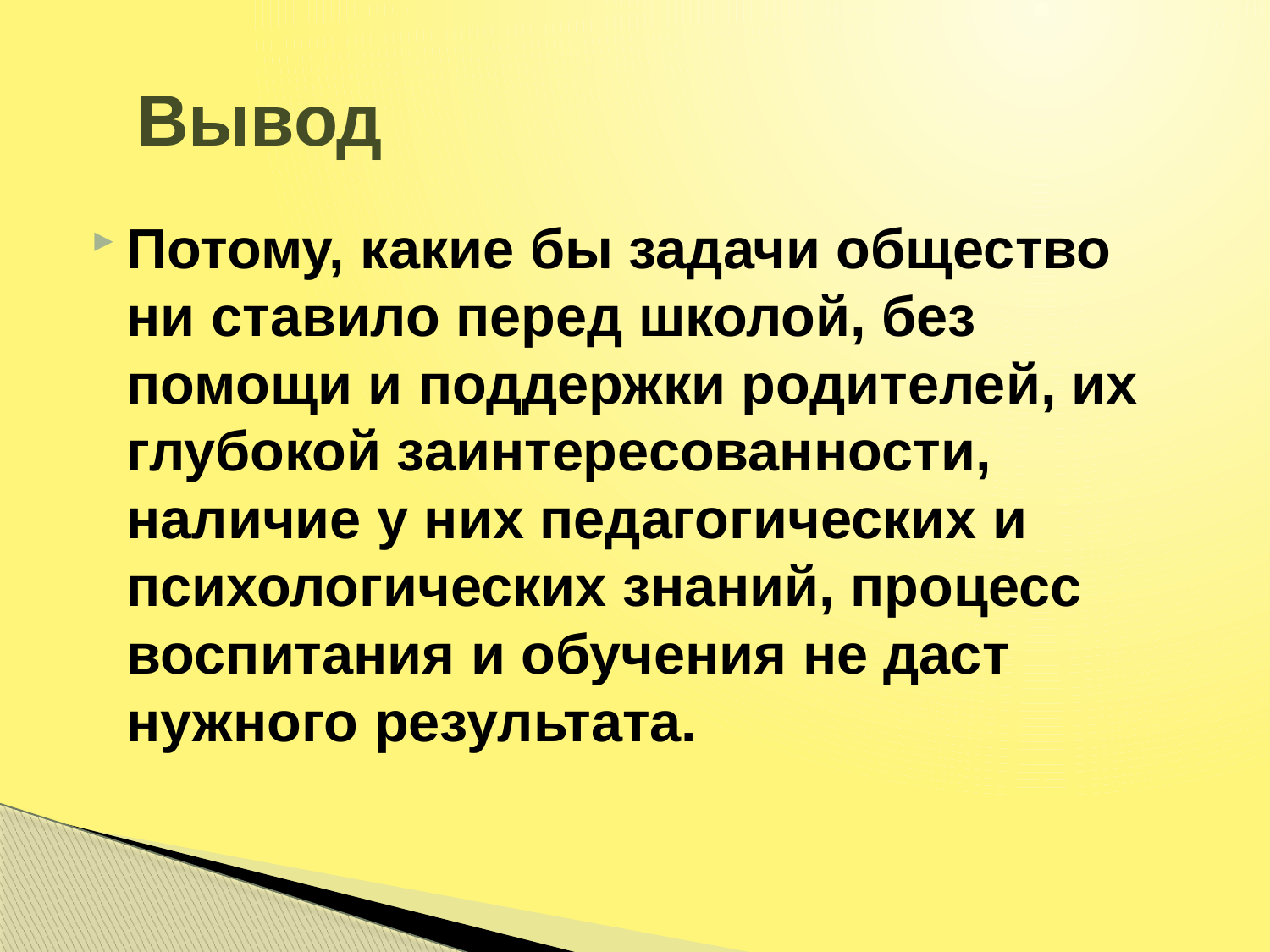

# Вывод
Потому, какие бы задачи общество ни ставило перед школой, без помощи и поддержки родителей, их глубокой заинтересованности, наличие у них педагогических и психологических знаний, процесс воспитания и обучения не даст нужного результата.